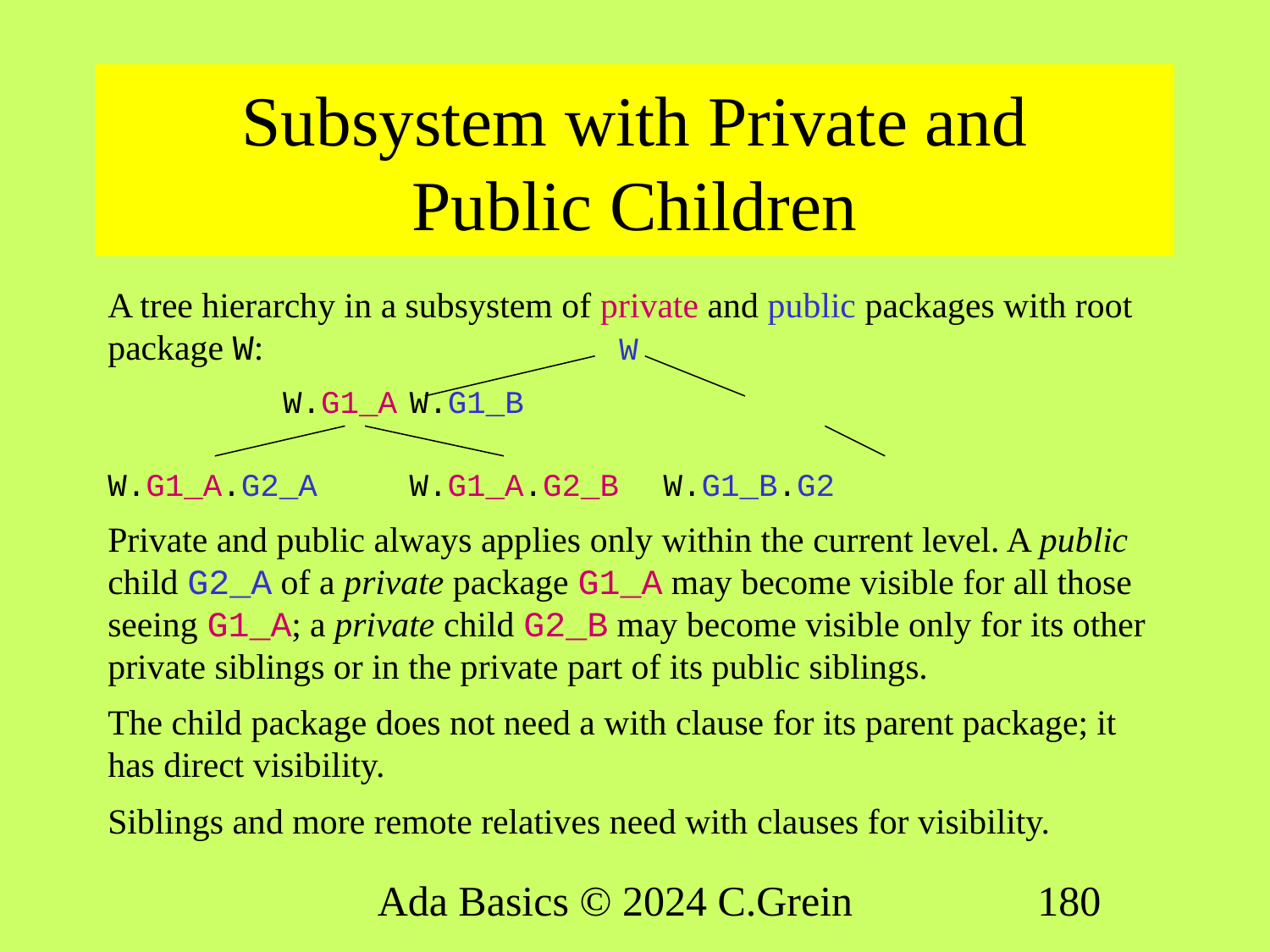

# Subsystem with Private and Public Children
A tree hierarchy in a subsystem of private and public packages with root package W:                                        W
W.G1_A	W.G1_B

W.G1_A.G2_A	W.G1_A.G2_B	W.G1_B.G2
Private and public always applies only within the current level. A public child G2_A of a private package G1_A may become visible for all those seeing G1_A; a private child G2_B may become visible only for its other private siblings or in the private part of its public siblings.
The child package does not need a with clause for its parent package; it has direct visibility.
Siblings and more remote relatives need with clauses for visibility.
Ada Basics © 2024 C.Grein
180